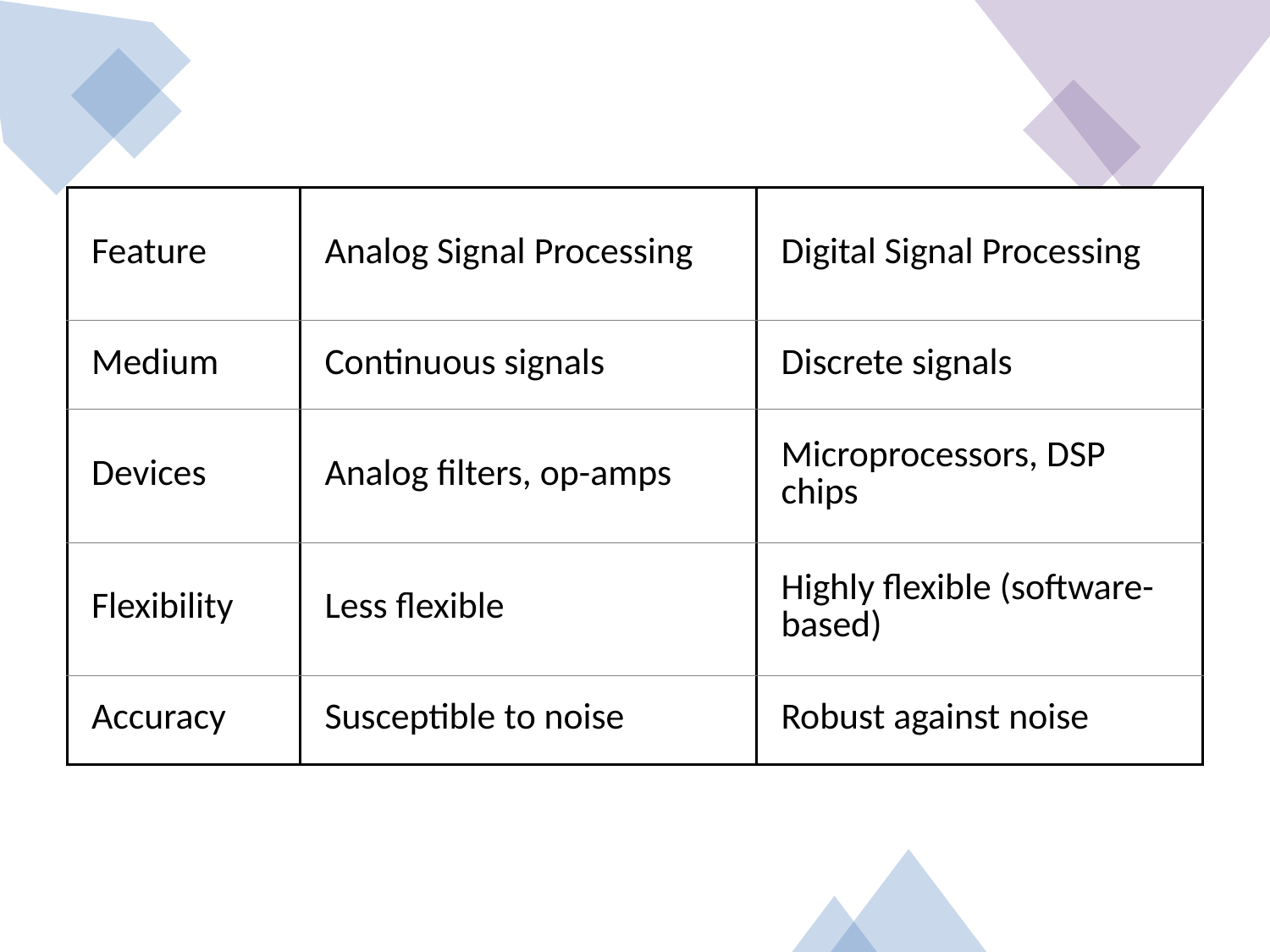

| Feature | Analog Signal Processing | Digital Signal Processing |
| --- | --- | --- |
| Medium | Continuous signals | Discrete signals |
| Devices | Analog filters, op-amps | Microprocessors, DSP chips |
| Flexibility | Less flexible | Highly flexible (software-based) |
| Accuracy | Susceptible to noise | Robust against noise |